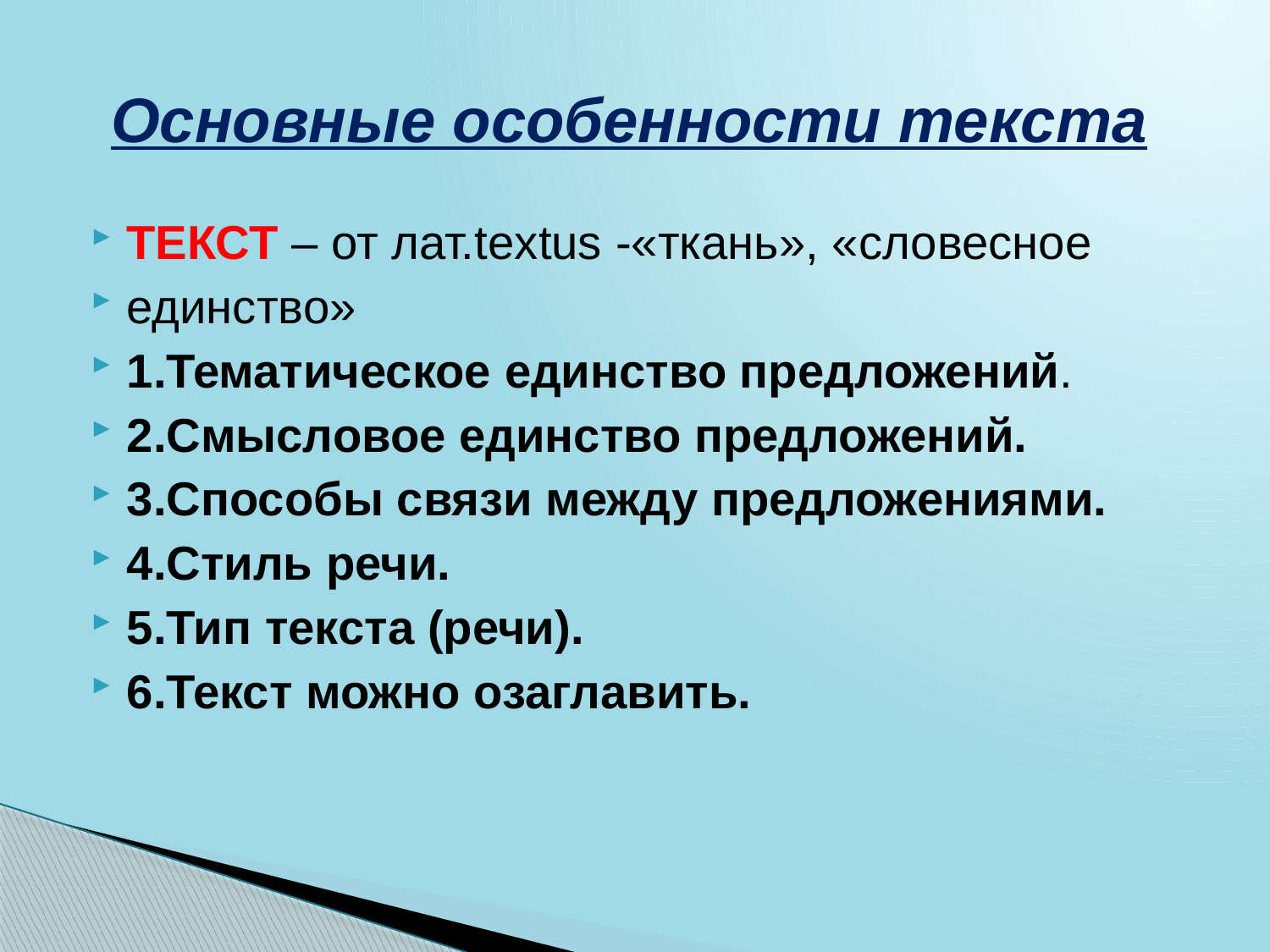

# Основные особенности текста
ТЕКСТ – от лат.textus -«ткань», «словесное
единство»
1.Тематическое единство предложений.
2.Смысловое единство предложений.
3.Способы связи между предложениями.
4.Стиль речи.
5.Тип текста (речи).
6.Текст можно озаглавить.